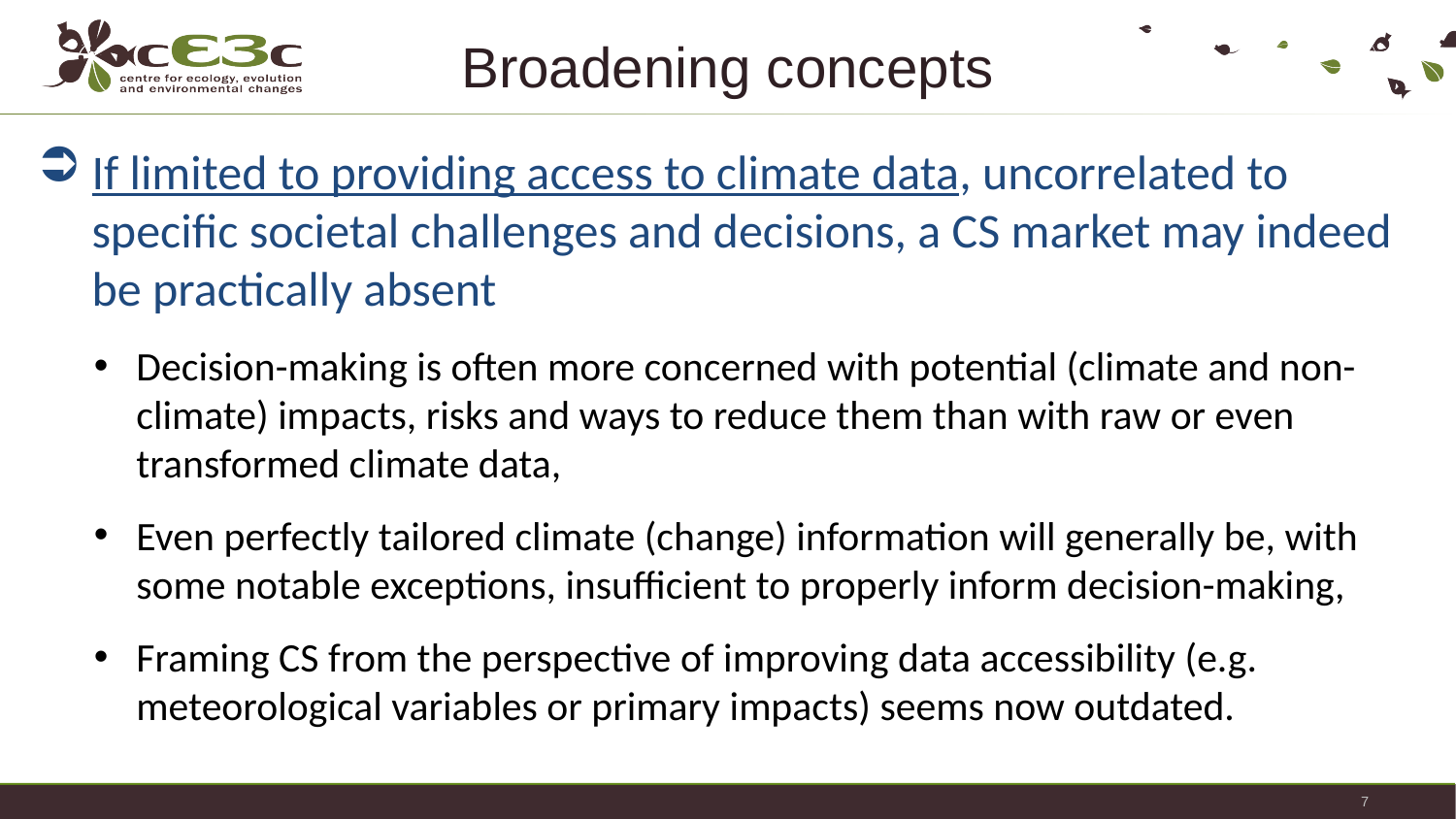

# Broadening concepts
If limited to providing access to climate data, uncorrelated to specific societal challenges and decisions, a CS market may indeed be practically absent
Decision-making is often more concerned with potential (climate and non-climate) impacts, risks and ways to reduce them than with raw or even transformed climate data,
Even perfectly tailored climate (change) information will generally be, with some notable exceptions, insufficient to properly inform decision-making,
Framing CS from the perspective of improving data accessibility (e.g. meteorological variables or primary impacts) seems now outdated.
7